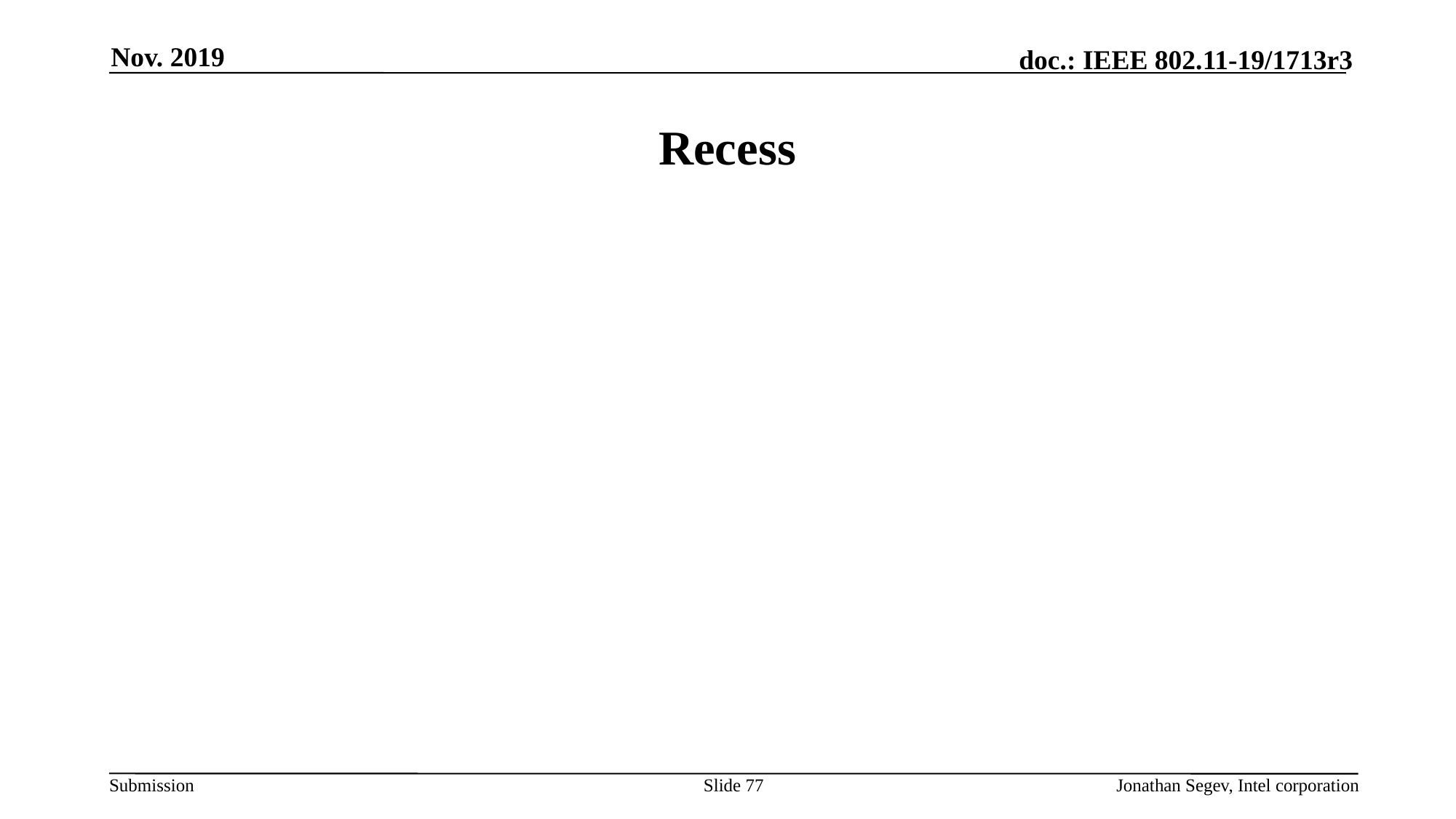

Nov. 2019
# Recess

Slide 77
Jonathan Segev, Intel corporation